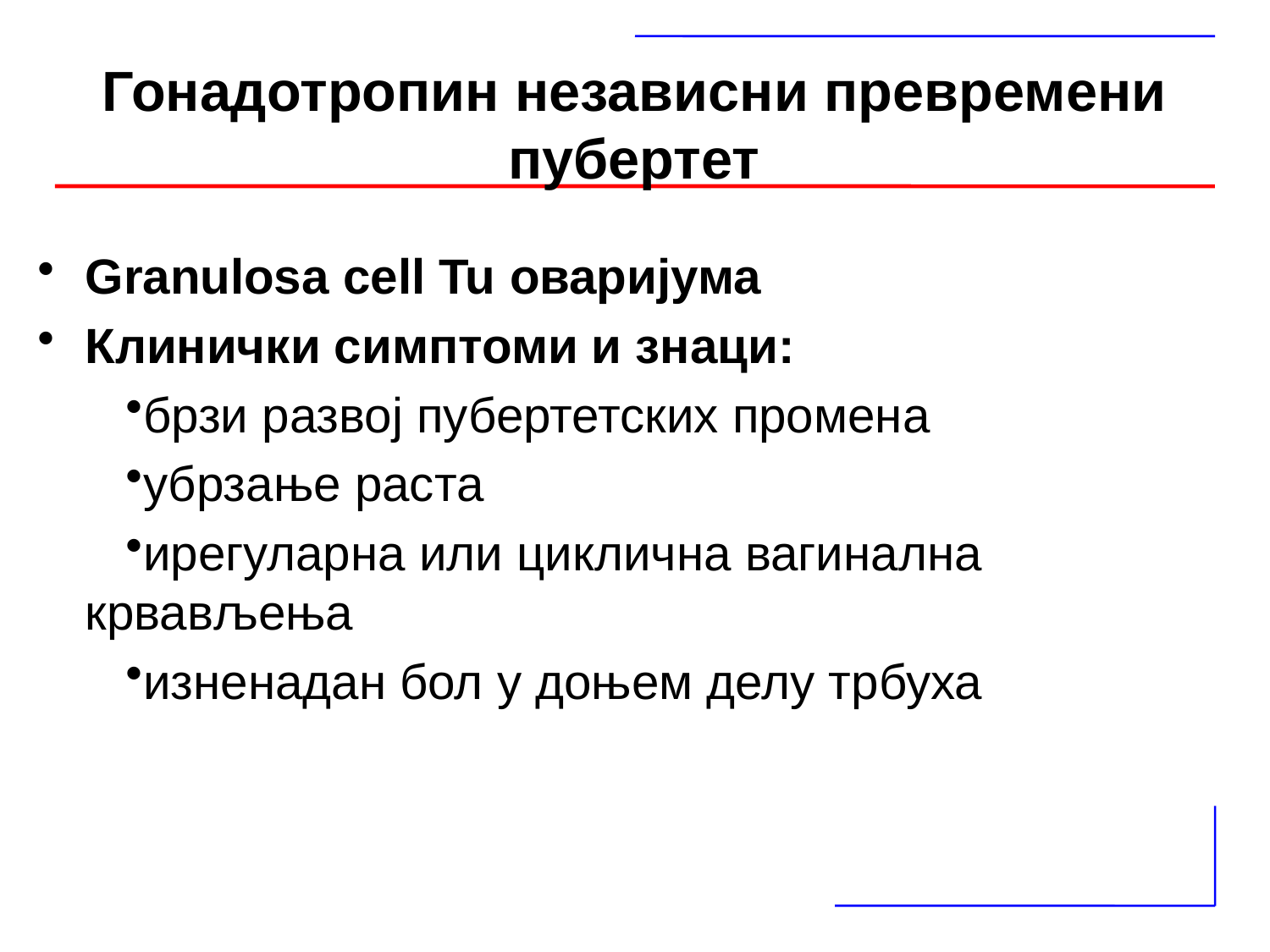

# Гонадотропин независни превремени пубертет
Granulosa cell Tu оваријума
Клинички симптоми и знаци:
брзи развој пубертетских промена
убрзање раста
ирегуларна или циклична вагинална крвављења
изненадан бол у доњем делу трбуха